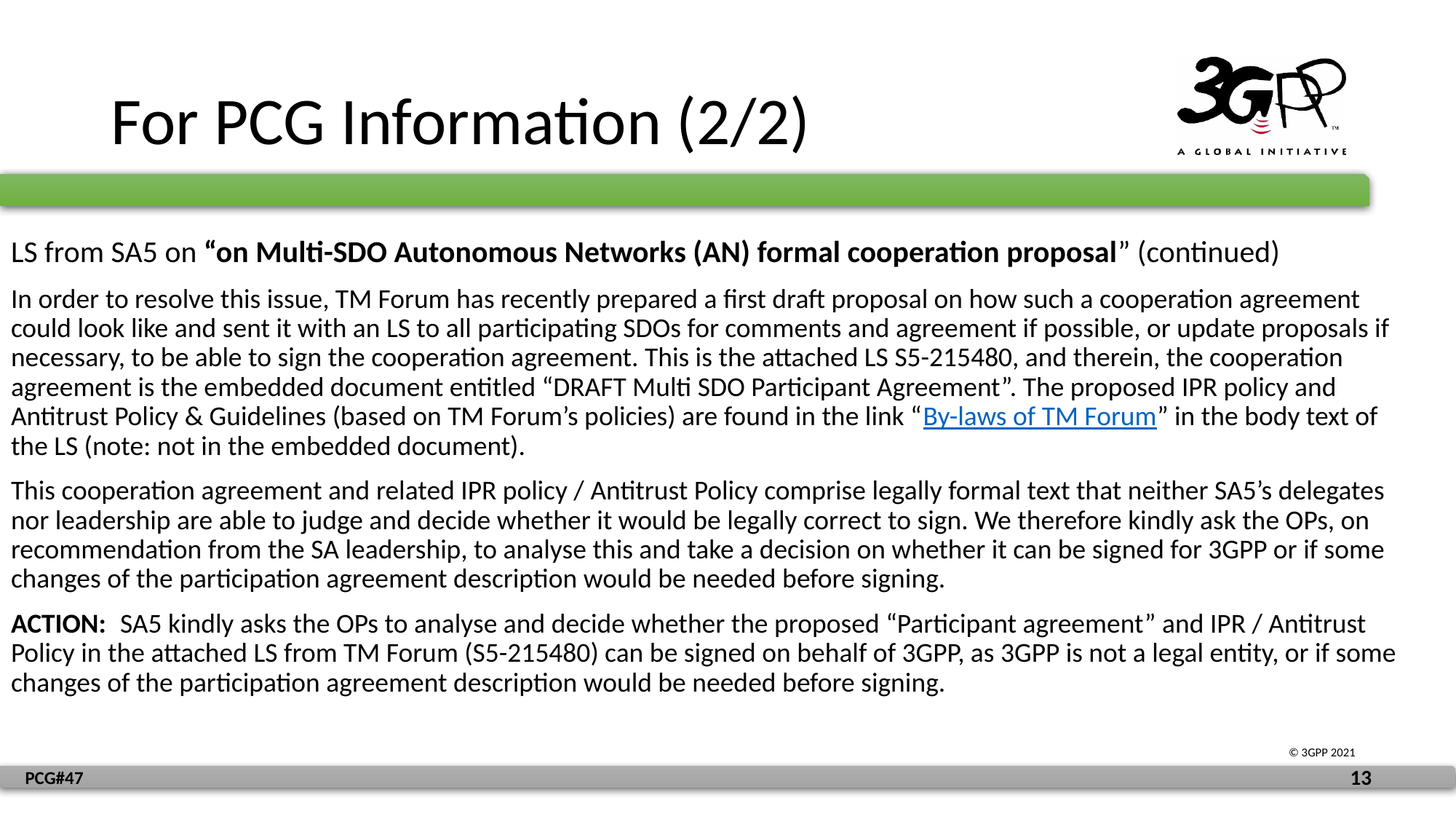

# For PCG Information (2/2)
LS from SA5 on “on Multi-SDO Autonomous Networks (AN) formal cooperation proposal” (continued)
In order to resolve this issue, TM Forum has recently prepared a first draft proposal on how such a cooperation agreement could look like and sent it with an LS to all participating SDOs for comments and agreement if possible, or update proposals if necessary, to be able to sign the cooperation agreement. This is the attached LS S5-215480, and therein, the cooperation agreement is the embedded document entitled “DRAFT Multi SDO Participant Agreement”. The proposed IPR policy and Antitrust Policy & Guidelines (based on TM Forum’s policies) are found in the link “By-laws of TM Forum” in the body text of the LS (note: not in the embedded document).
This cooperation agreement and related IPR policy / Antitrust Policy comprise legally formal text that neither SA5’s delegates nor leadership are able to judge and decide whether it would be legally correct to sign. We therefore kindly ask the OPs, on recommendation from the SA leadership, to analyse this and take a decision on whether it can be signed for 3GPP or if some changes of the participation agreement description would be needed before signing.
ACTION: 	SA5 kindly asks the OPs to analyse and decide whether the proposed “Participant agreement” and IPR / Antitrust Policy in the attached LS from TM Forum (S5-215480) can be signed on behalf of 3GPP, as 3GPP is not a legal entity, or if some changes of the participation agreement description would be needed before signing.